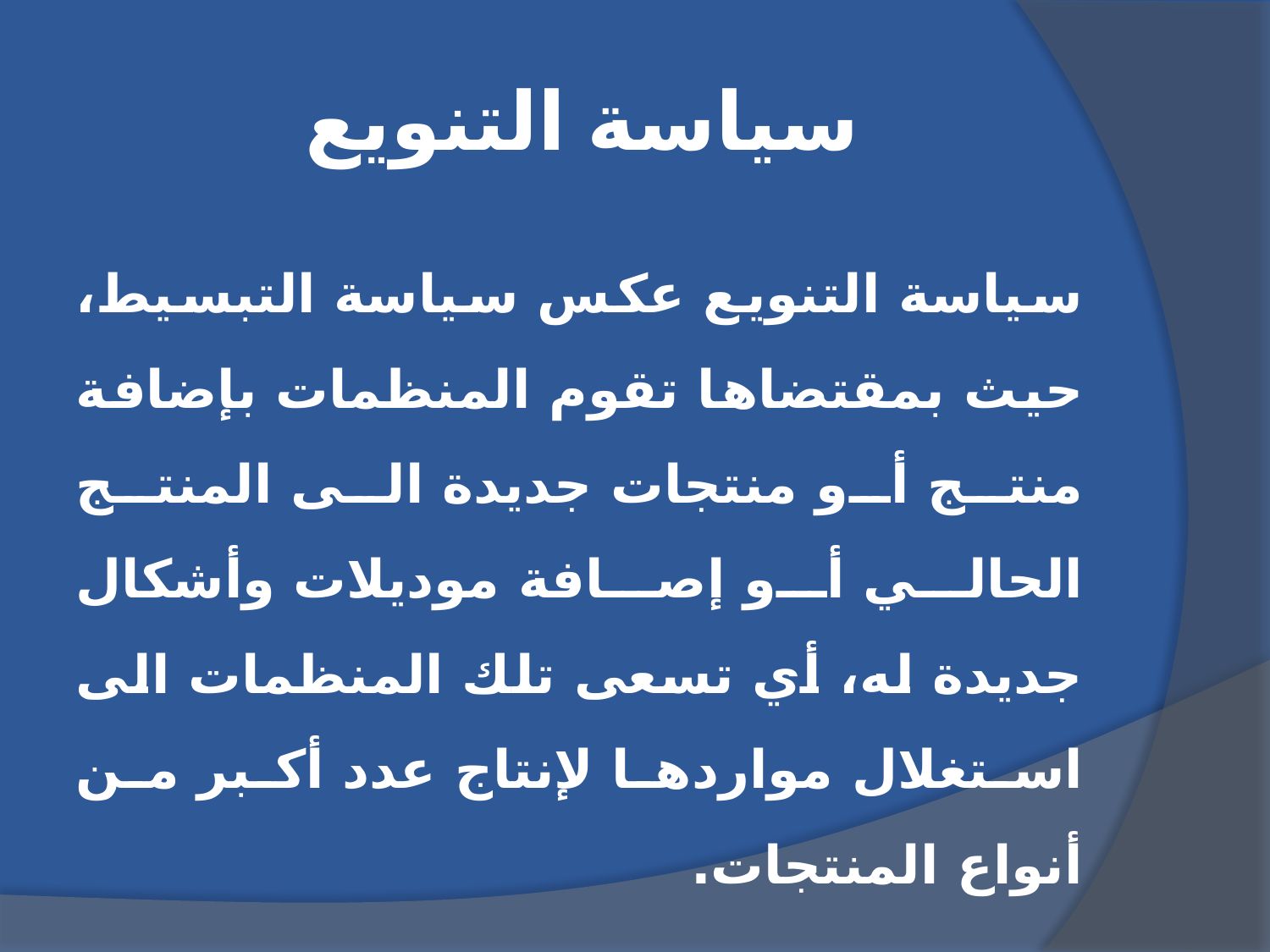

# سياسة التنويع
سياسة التنويع عكس سياسة التبسيط، حيث بمقتضاها تقوم المنظمات بإضافة منتج أو منتجات جديدة الى المنتج الحالي أو إصافة موديلات وأشكال جديدة له، أي تسعى تلك المنظمات الى استغلال مواردها لإنتاج عدد أكبر من أنواع المنتجات.